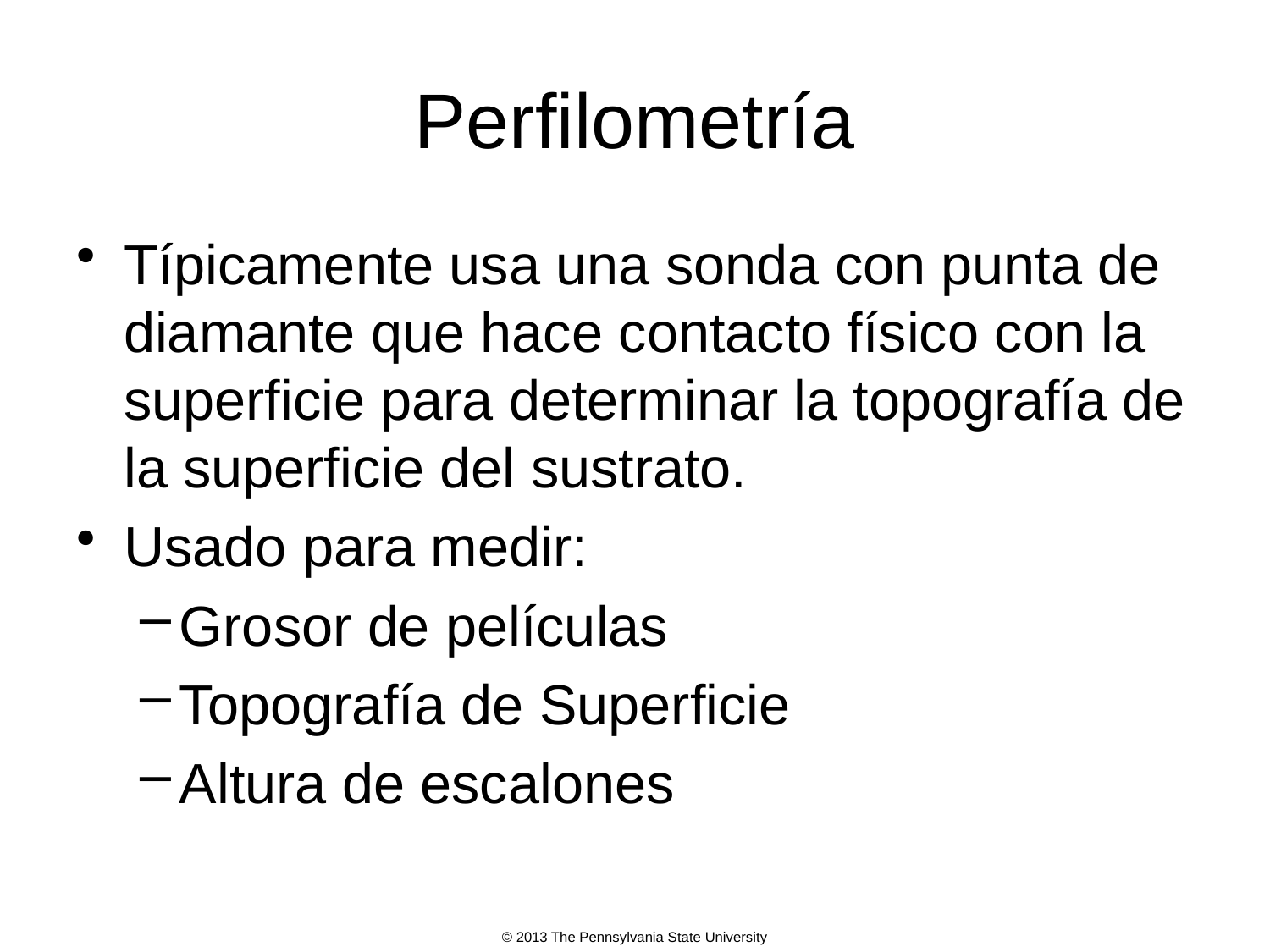

# Perfilometría
Típicamente usa una sonda con punta de diamante que hace contacto físico con la superficie para determinar la topografía de la superficie del sustrato.
Usado para medir:
Grosor de películas
Topografía de Superficie
Altura de escalones